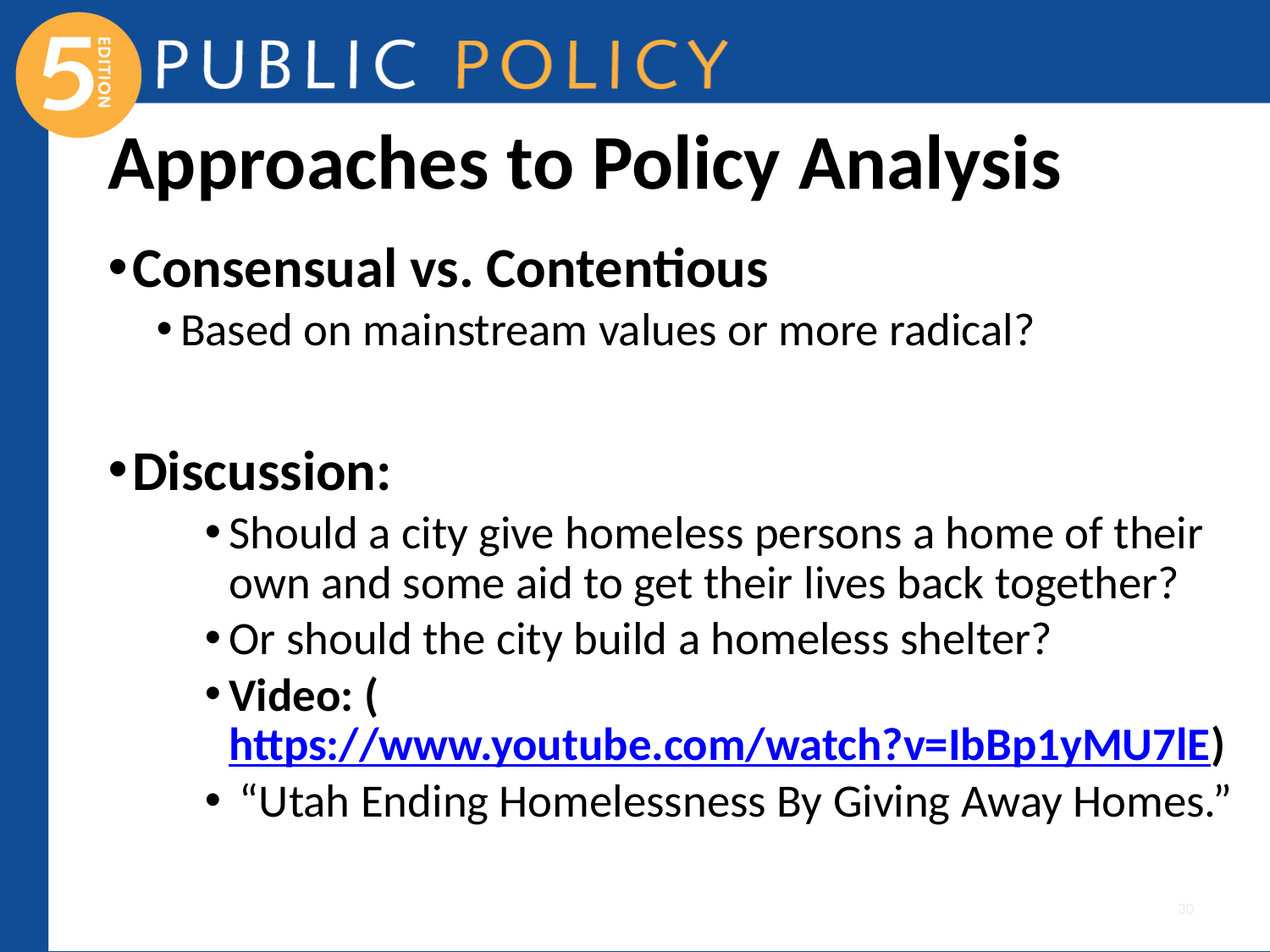

# Approaches to Policy Analysis
Consensual vs. Contentious
Based on mainstream values or more radical?

Discussion:
Should a city give homeless persons a home of their own and some aid to get their lives back together?
Or should the city build a homeless shelter?
Video: (https://www.youtube.com/watch?v=IbBp1yMU7lE)
 “Utah Ending Homelessness By Giving Away Homes.”
30